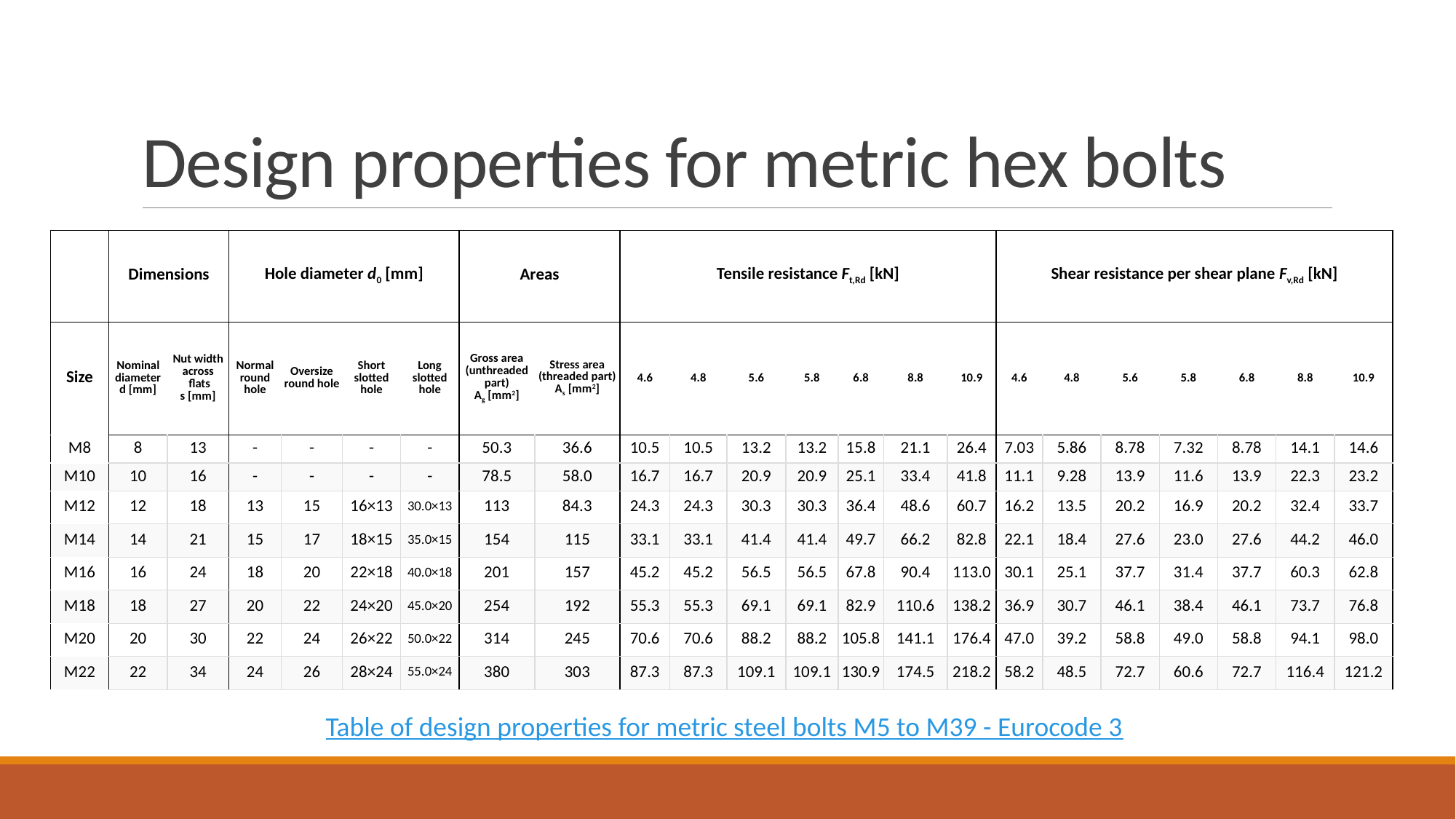

# Design properties for metric hex bolts
|  | Dimensions |  | Hole diameter d0 [mm] |  |  |  | Areas |  | Tensile resistance Ft,Rd [kN] |  |  |  |  |  |  | Shear resistance per shear plane Fv,Rd [kN] |  |  |  |  |  |  |
| --- | --- | --- | --- | --- | --- | --- | --- | --- | --- | --- | --- | --- | --- | --- | --- | --- | --- | --- | --- | --- | --- | --- |
| Size | Nominal diameter d [mm] | Nut width across flats s [mm] | Normal round hole | Oversize round hole | Short slotted hole | Long slotted hole | Gross area (unthreaded part) Ag [mm2] | Stress area (threaded part) As [mm2] | 4.6 | 4.8 | 5.6 | 5.8 | 6.8 | 8.8 | 10.9 | 4.6 | 4.8 | 5.6 | 5.8 | 6.8 | 8.8 | 10.9 |
| M8 | 8 | 13 | - | - | - | - | 50.3 | 36.6 | 10.5 | 10.5 | 13.2 | 13.2 | 15.8 | 21.1 | 26.4 | 7.03 | 5.86 | 8.78 | 7.32 | 8.78 | 14.1 | 14.6 |
| M10 | 10 | 16 | - | - | - | - | 78.5 | 58.0 | 16.7 | 16.7 | 20.9 | 20.9 | 25.1 | 33.4 | 41.8 | 11.1 | 9.28 | 13.9 | 11.6 | 13.9 | 22.3 | 23.2 |
| M12 | 12 | 18 | 13 | 15 | 16×13 | 30.0×13 | 113 | 84.3 | 24.3 | 24.3 | 30.3 | 30.3 | 36.4 | 48.6 | 60.7 | 16.2 | 13.5 | 20.2 | 16.9 | 20.2 | 32.4 | 33.7 |
| M14 | 14 | 21 | 15 | 17 | 18×15 | 35.0×15 | 154 | 115 | 33.1 | 33.1 | 41.4 | 41.4 | 49.7 | 66.2 | 82.8 | 22.1 | 18.4 | 27.6 | 23.0 | 27.6 | 44.2 | 46.0 |
| M16 | 16 | 24 | 18 | 20 | 22×18 | 40.0×18 | 201 | 157 | 45.2 | 45.2 | 56.5 | 56.5 | 67.8 | 90.4 | 113.0 | 30.1 | 25.1 | 37.7 | 31.4 | 37.7 | 60.3 | 62.8 |
| M18 | 18 | 27 | 20 | 22 | 24×20 | 45.0×20 | 254 | 192 | 55.3 | 55.3 | 69.1 | 69.1 | 82.9 | 110.6 | 138.2 | 36.9 | 30.7 | 46.1 | 38.4 | 46.1 | 73.7 | 76.8 |
| M20 | 20 | 30 | 22 | 24 | 26×22 | 50.0×22 | 314 | 245 | 70.6 | 70.6 | 88.2 | 88.2 | 105.8 | 141.1 | 176.4 | 47.0 | 39.2 | 58.8 | 49.0 | 58.8 | 94.1 | 98.0 |
| M22 | 22 | 34 | 24 | 26 | 28×24 | 55.0×24 | 380 | 303 | 87.3 | 87.3 | 109.1 | 109.1 | 130.9 | 174.5 | 218.2 | 58.2 | 48.5 | 72.7 | 60.6 | 72.7 | 116.4 | 121.2 |
Table of design properties for metric steel bolts M5 to M39 - Eurocode 3